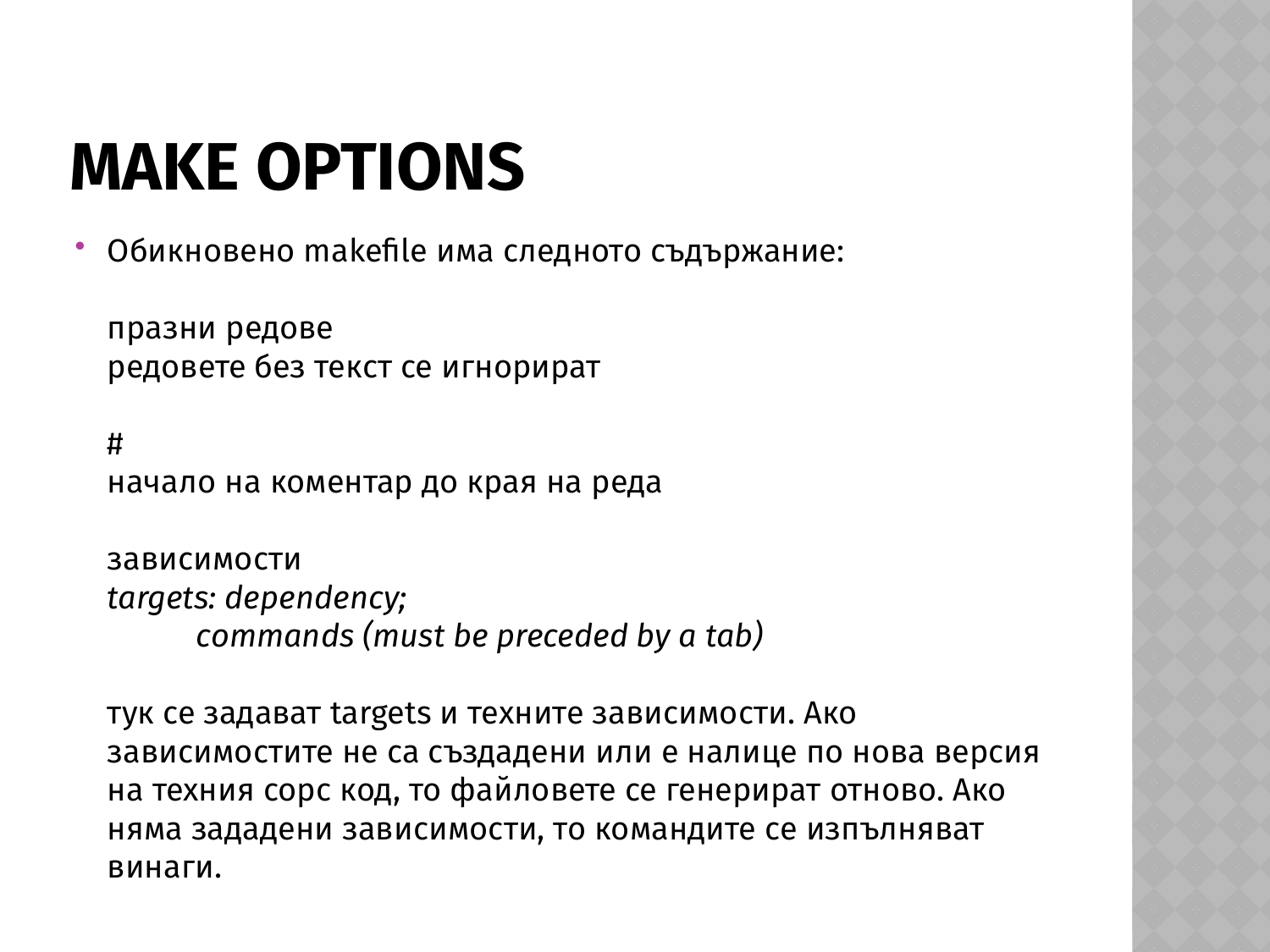

# Make Options
Обикновено makefile има следното съдържание:
празни редове
редовете без текст се игнорират
#
начало на коментар до края на реда
зависимости
targets: dependency;
	commands (must be preceded by a tab)
тук се задават targets и техните зависимости. Ако зависимостите не са създадени или е налице по нова версия на техния сорс код, то файловете се генерират отново. Ако няма зададени зависимости, то командите се изпълняват винаги.